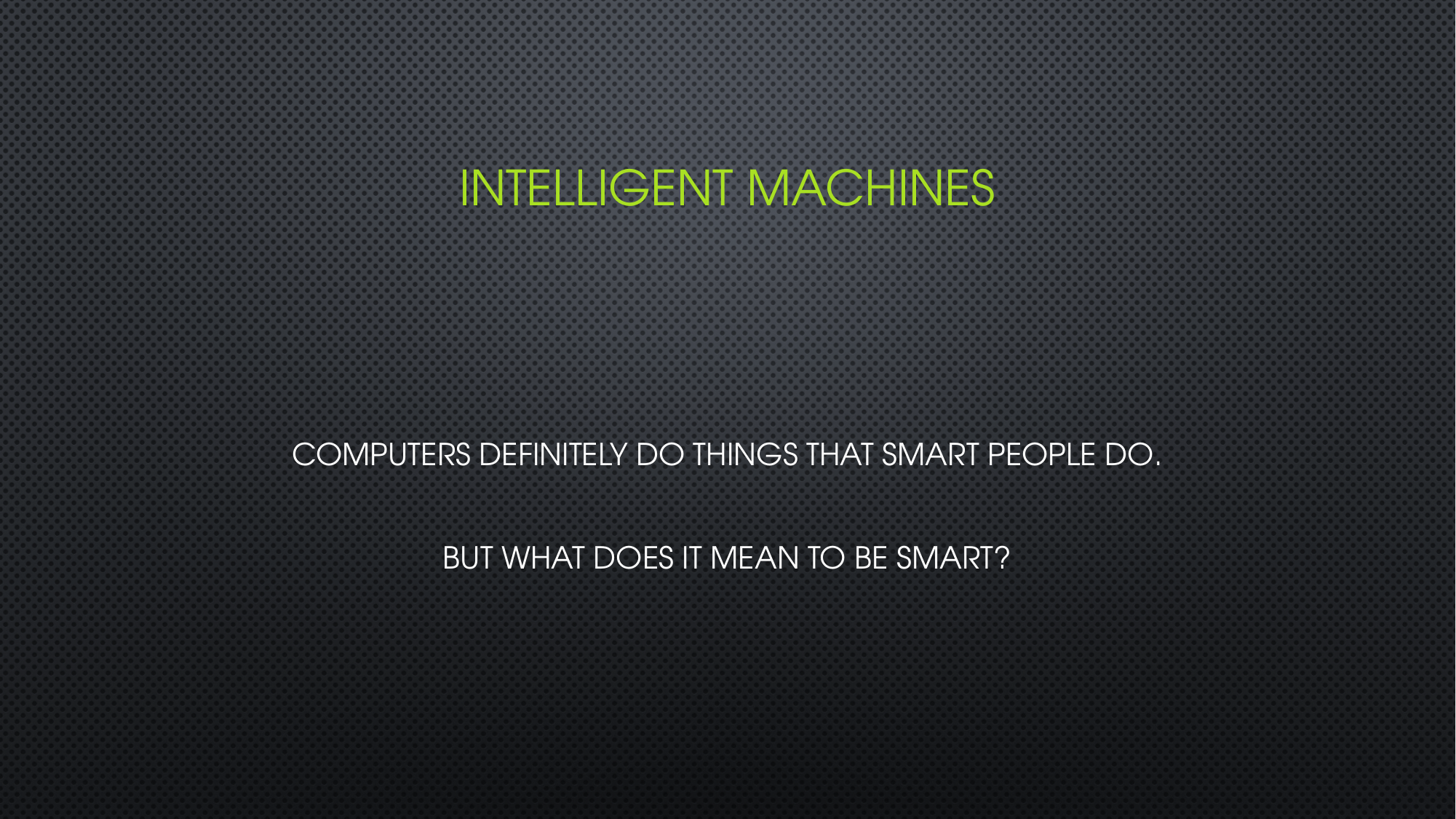

# Intelligent machines
Computers definitely do things that smart people do.

But what does it mean to be smart?